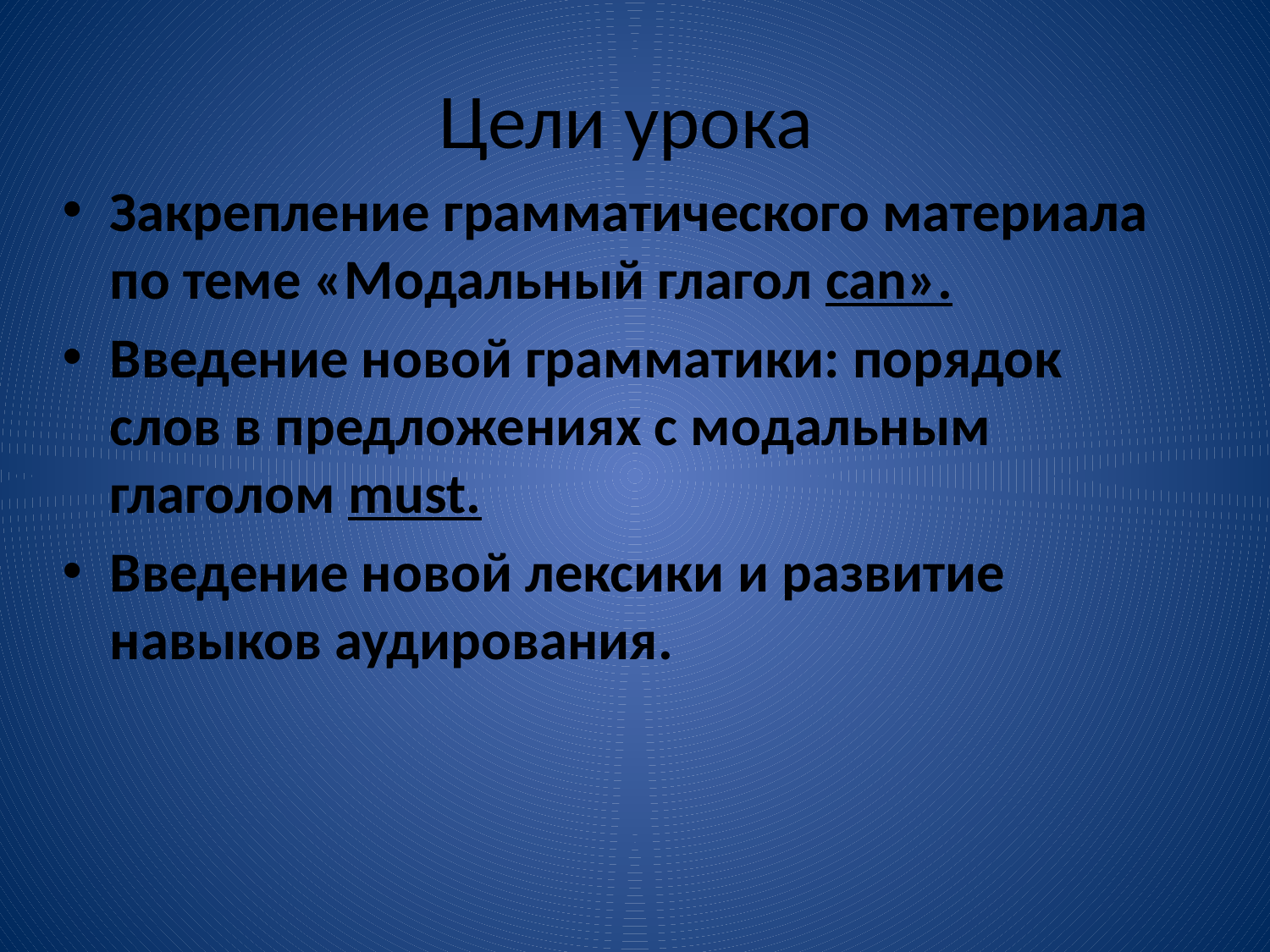

# Цели урока
Закрепление грамматического материала по теме «Модальный глагол can».
Введение новой грамматики: порядок слов в предложениях с модальным глаголом must.
Введение новой лексики и развитие навыков аудирования.